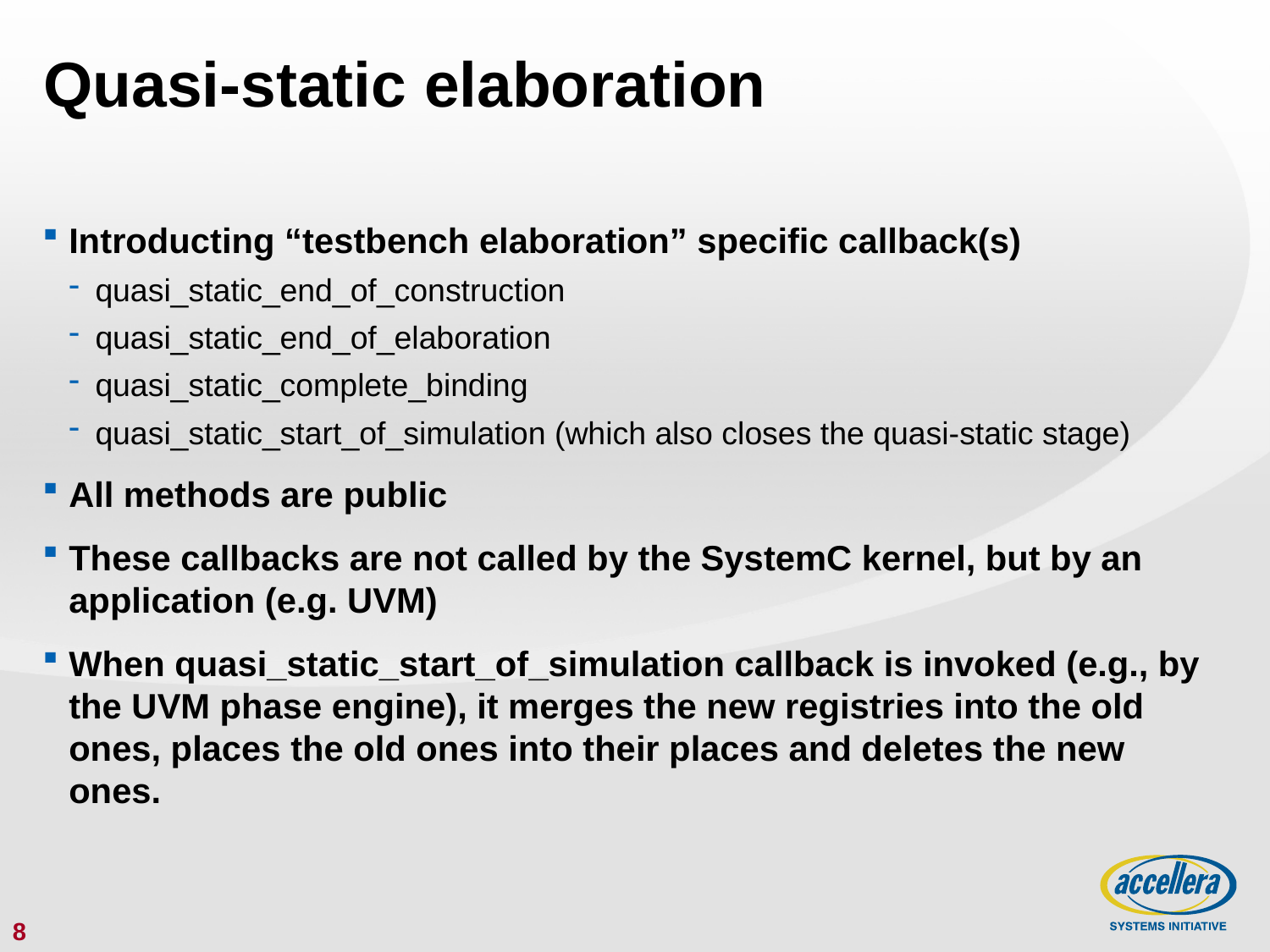

# Quasi-static elaboration

Introducting “testbench elaboration” specific callback(s)
quasi_static_end_of_construction
quasi_static_end_of_elaboration
quasi_static_complete_binding
quasi_static_start_of_simulation (which also closes the quasi-static stage)
All methods are public
These callbacks are not called by the SystemC kernel, but by an application (e.g. UVM)
When quasi_static_start_of_simulation callback is invoked (e.g., by the UVM phase engine), it merges the new registries into the old ones, places the old ones into their places and deletes the new ones.

8